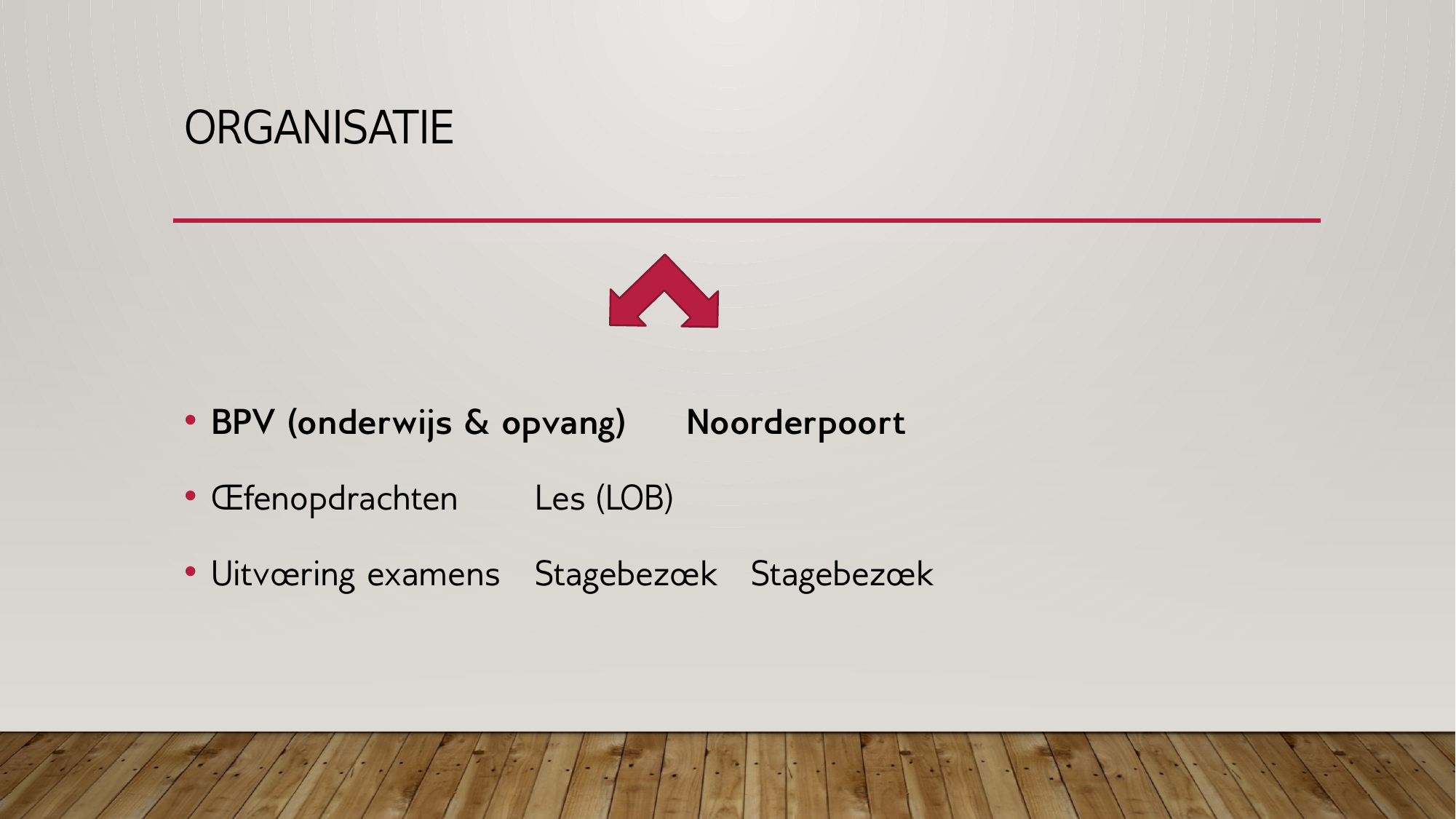

# Organisatie

BPV (onderwijs & opvang)		    Noorderpoort
Oefenopdrachten			Les (LOB)
Uitvoering examens		Stagebezoek				Stagebezoek